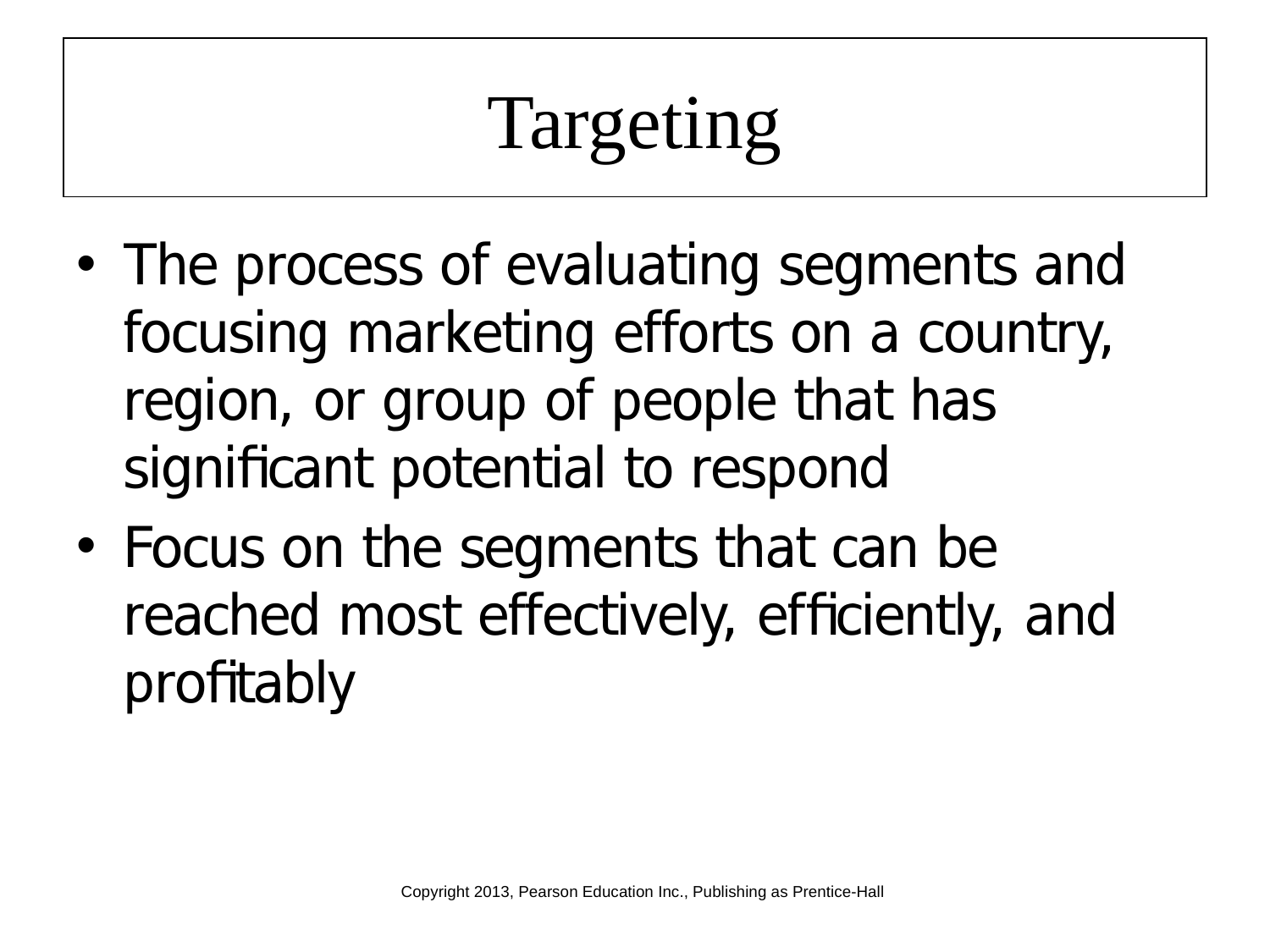

# Targeting
The process of evaluating segments and focusing marketing efforts on a country, region, or group of people that has significant potential to respond
Focus on the segments that can be reached most effectively, efficiently, and profitably

Copyright 2013, Pearson Education Inc., Publishing as Prentice-Hall